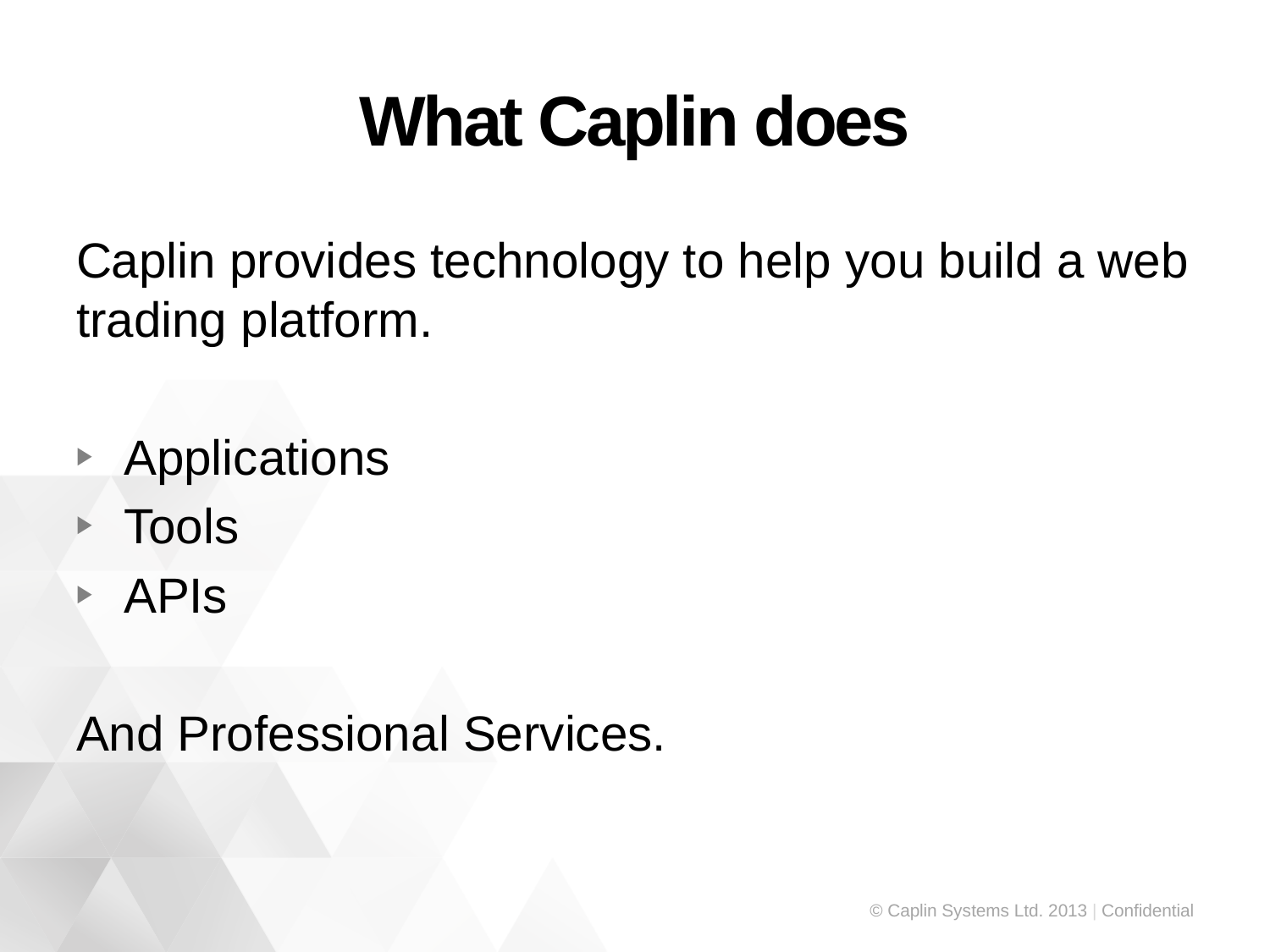

# What Caplin does
Caplin provides technology to help you build a web trading platform.

Applications
Tools
APIs

And Professional Services.